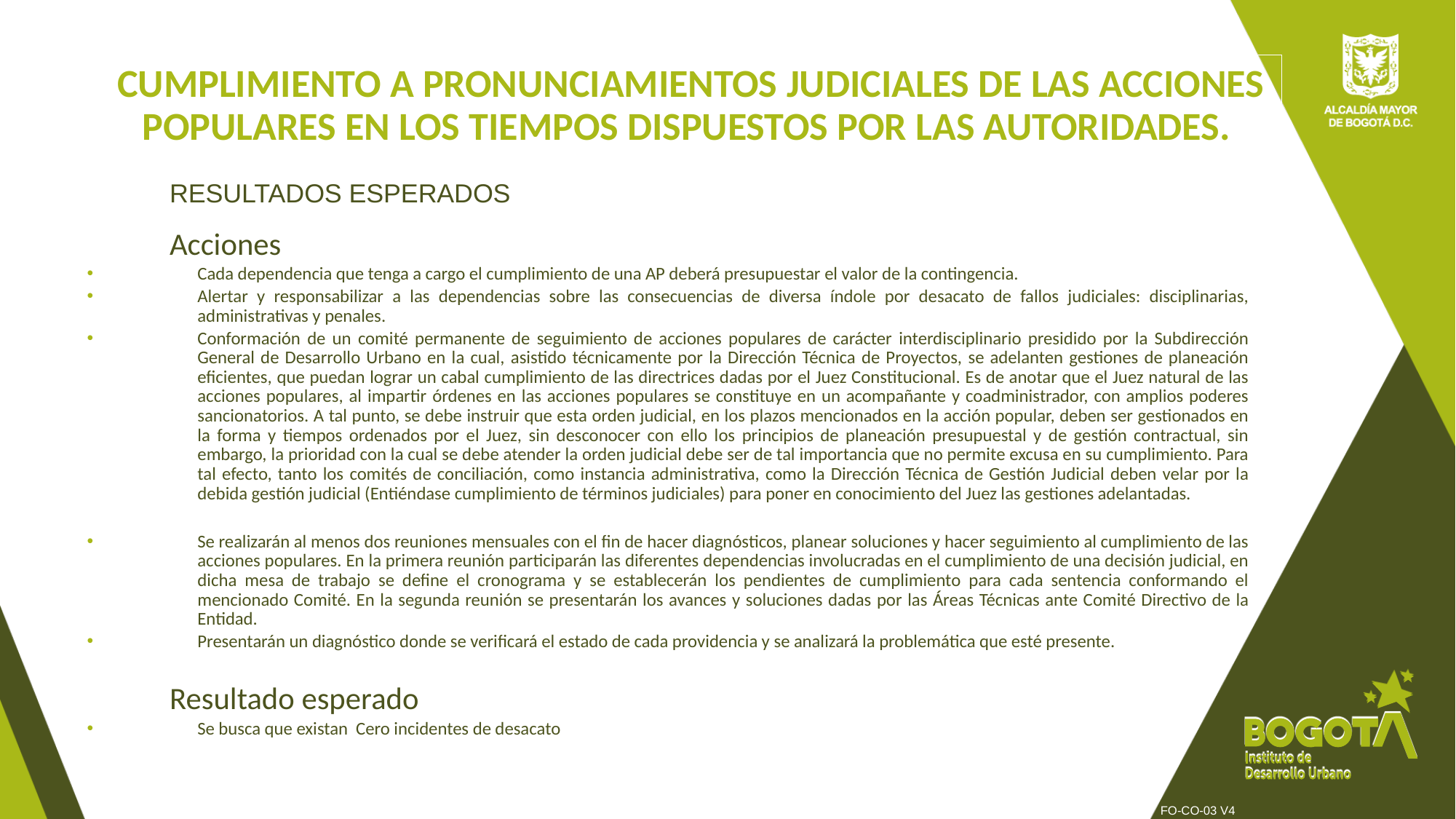

# CUMPLIMIENTO A PRONUNCIAMIENTOS JUDICIALES DE LAS ACCIONES POPULARES EN LOS TIEMPOS DISPUESTOS POR LAS AUTORIDADES.
RESULTADOS ESPERADOS

Acciones
Cada dependencia que tenga a cargo el cumplimiento de una AP deberá presupuestar el valor de la contingencia.
Alertar y responsabilizar a las dependencias sobre las consecuencias de diversa índole por desacato de fallos judiciales: disciplinarias, administrativas y penales.
Conformación de un comité permanente de seguimiento de acciones populares de carácter interdisciplinario presidido por la Subdirección General de Desarrollo Urbano en la cual, asistido técnicamente por la Dirección Técnica de Proyectos, se adelanten gestiones de planeación eficientes, que puedan lograr un cabal cumplimiento de las directrices dadas por el Juez Constitucional. Es de anotar que el Juez natural de las acciones populares, al impartir órdenes en las acciones populares se constituye en un acompañante y coadministrador, con amplios poderes sancionatorios. A tal punto, se debe instruir que esta orden judicial, en los plazos mencionados en la acción popular, deben ser gestionados en la forma y tiempos ordenados por el Juez, sin desconocer con ello los principios de planeación presupuestal y de gestión contractual, sin embargo, la prioridad con la cual se debe atender la orden judicial debe ser de tal importancia que no permite excusa en su cumplimiento. Para tal efecto, tanto los comités de conciliación, como instancia administrativa, como la Dirección Técnica de Gestión Judicial deben velar por la debida gestión judicial (Entiéndase cumplimiento de términos judiciales) para poner en conocimiento del Juez las gestiones adelantadas.

Se realizarán al menos dos reuniones mensuales con el fin de hacer diagnósticos, planear soluciones y hacer seguimiento al cumplimiento de las acciones populares. En la primera reunión participarán las diferentes dependencias involucradas en el cumplimiento de una decisión judicial, en dicha mesa de trabajo se define el cronograma y se establecerán los pendientes de cumplimiento para cada sentencia conformando el mencionado Comité. En la segunda reunión se presentarán los avances y soluciones dadas por las Áreas Técnicas ante Comité Directivo de la Entidad.
Presentarán un diagnóstico donde se verificará el estado de cada providencia y se analizará la problemática que esté presente.

Resultado esperado
Se busca que existan  Cero incidentes de desacato